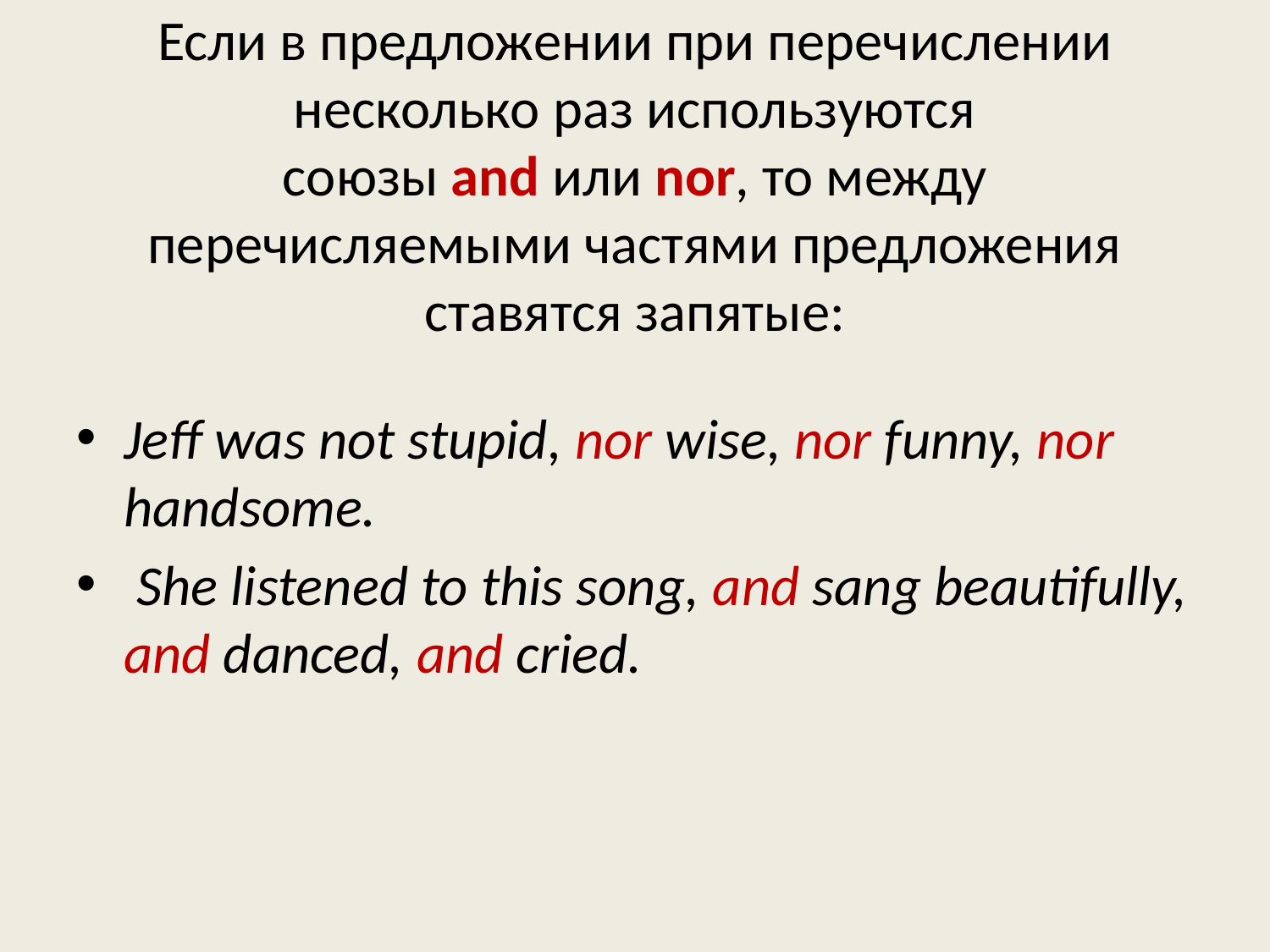

# Если в предложении при перечислении несколько раз используются союзы and или nor, то между перечисляемыми частями предложения ставятся запятые:
Jeff was not stupid, nor wise, nor funny, nor handsome.
 She listened to this song, and sang beautifully, and danced, and cried.